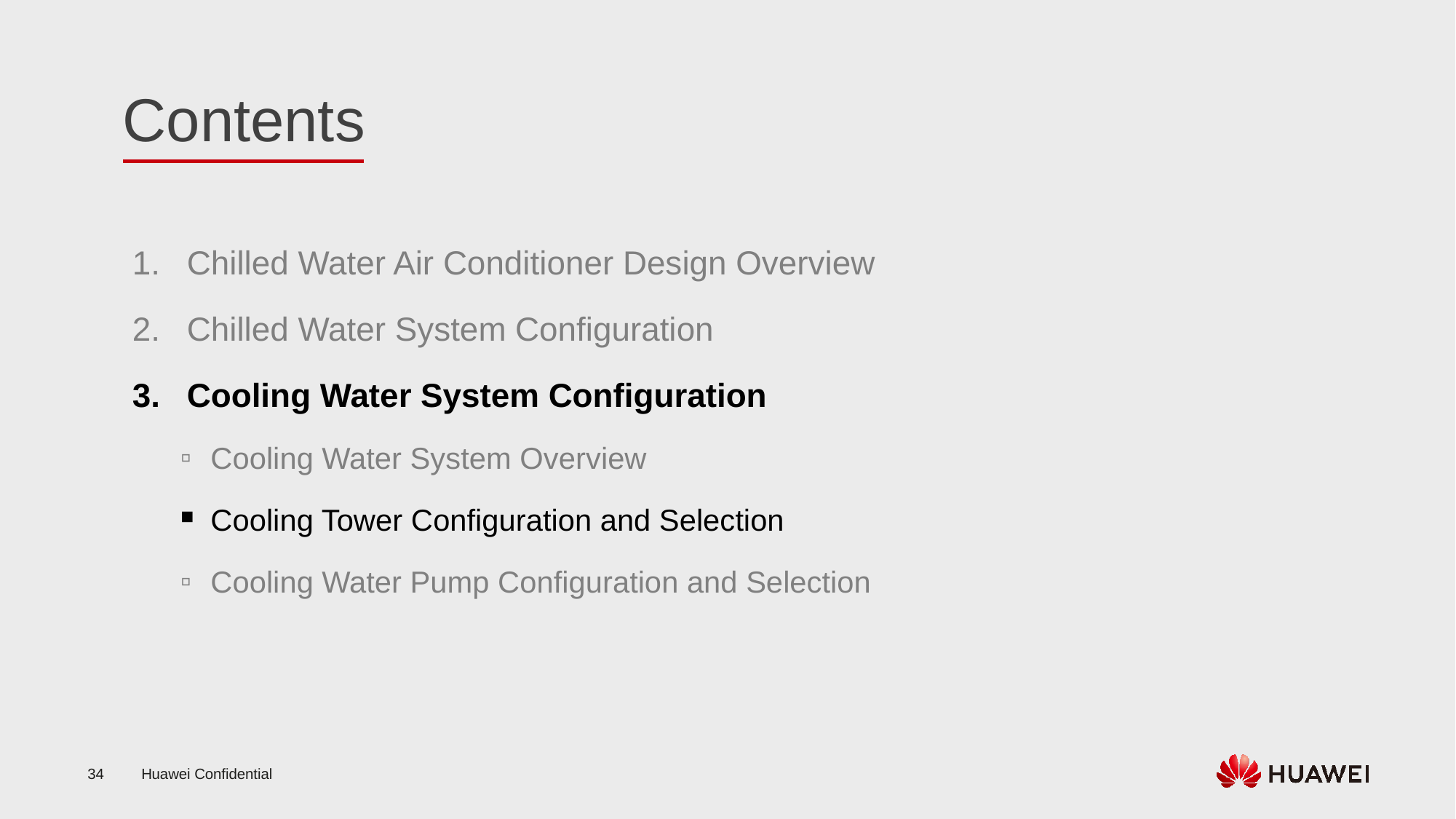

Chilled Water Air Conditioner Design Overview
Chilled Water System Configuration
Cooling Water System Configuration
Cooling Water System Overview
Cooling Tower Configuration and Selection
Cooling Water Pump Configuration and Selection